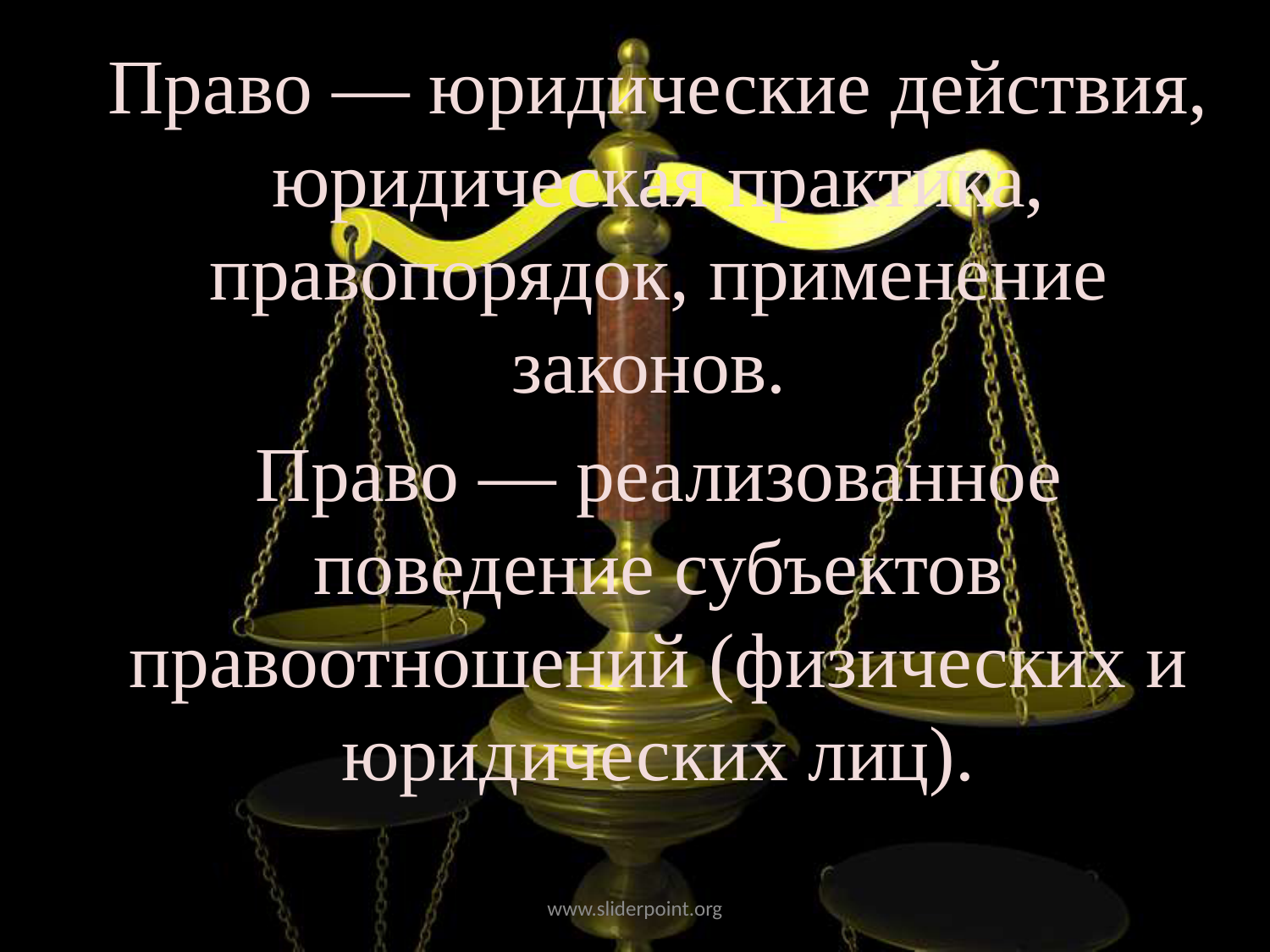

Право — юридические действия, юридическая практика, правопорядок, применение законов.
	Право — реализованное поведение субъектов правоотношений (физических и юридических лиц).
www.sliderpoint.org